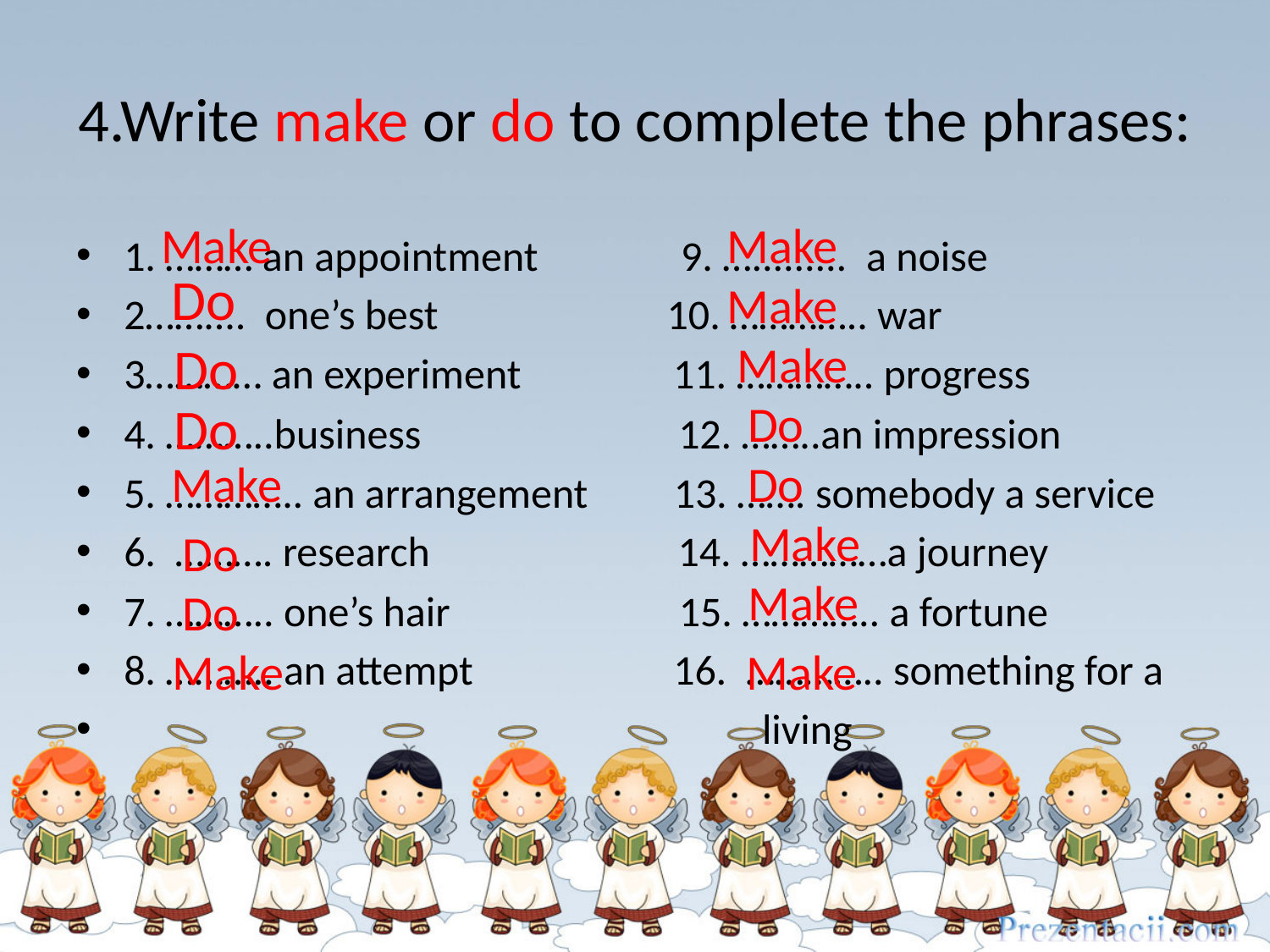

# 4.Write make or do to complete the phrases:
Make
Make

1. ……… an appointment               9. ….........  a noise
2……....  one’s best                        10. ………….. war
3………… an experiment                11. ………….. progress
4. ………..business                           12. ……..an impression
5. ………….. an arrangement         13. ……. somebody a service
6.  ………. research                          14. ……………a journey
7. ……….. one’s hair                        15. ………….. a fortune
8. ……….. an attempt                     16.  ………….. something for a
                                                                   living
Do
Make

 Do
Make

 Do
 Do

Make
 Do

  Make
 Do

 Make
 Do
 Make
Make